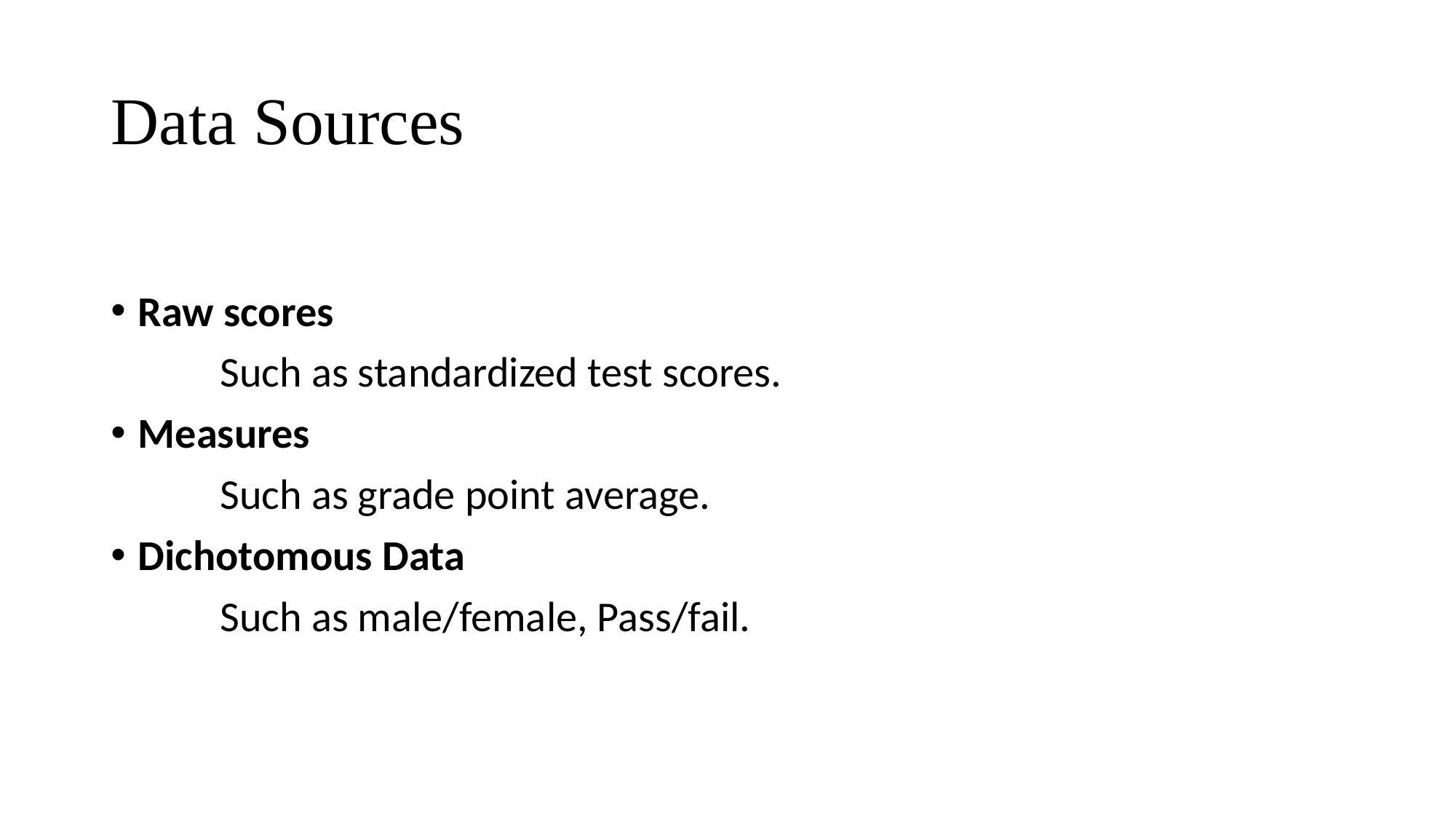

# Data Sources

Raw scores
	Such as standardized test scores.
Measures
	Such as grade point average.
Dichotomous Data
	Such as male/female, Pass/fail.